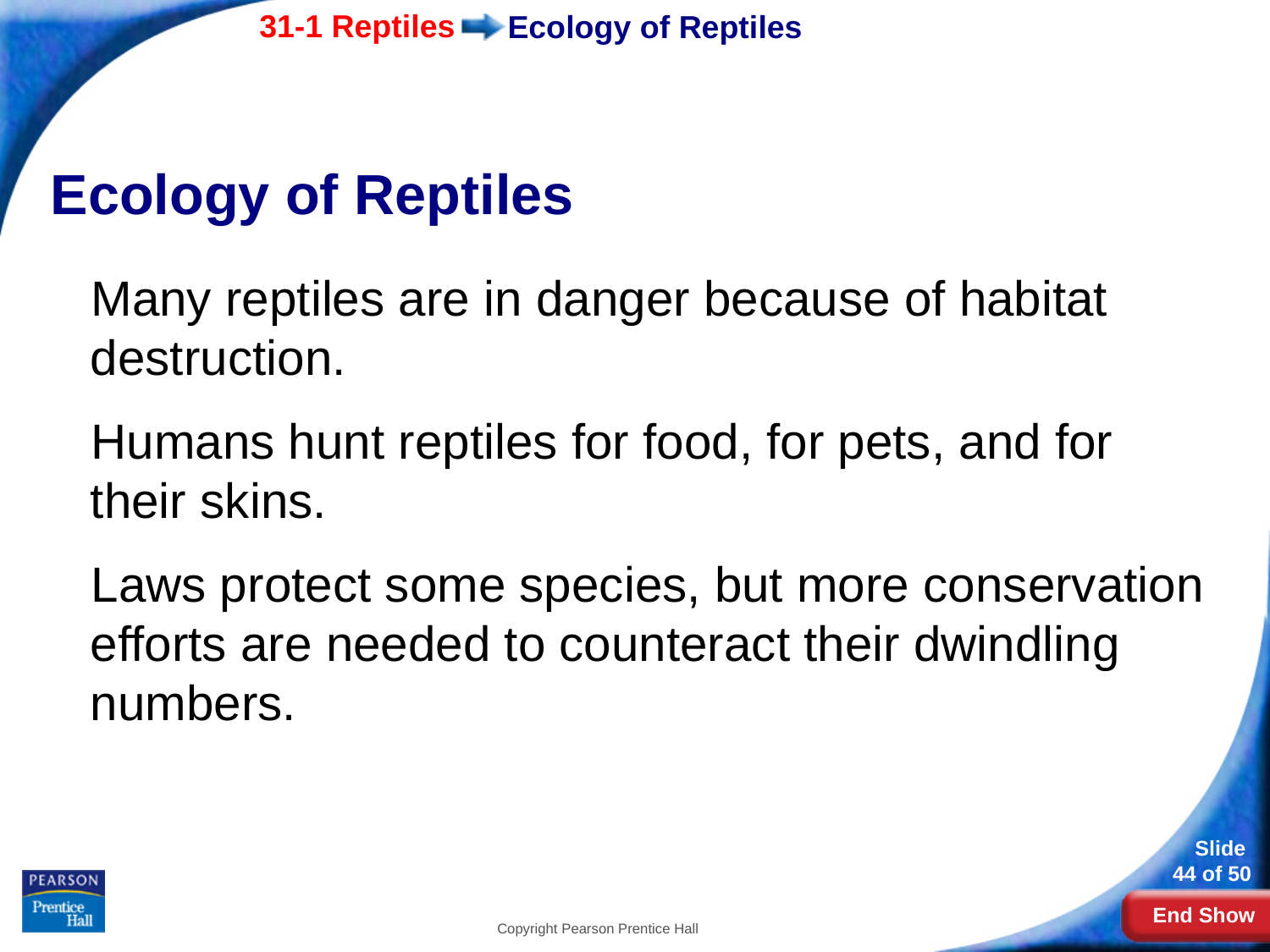

# Ecology of Reptiles
Ecology of Reptiles
Many reptiles are in danger because of habitat destruction.
Humans hunt reptiles for food, for pets, and for their skins.
Laws protect some species, but more conservation efforts are needed to counteract their dwindling numbers.

Copyright Pearson Prentice Hall